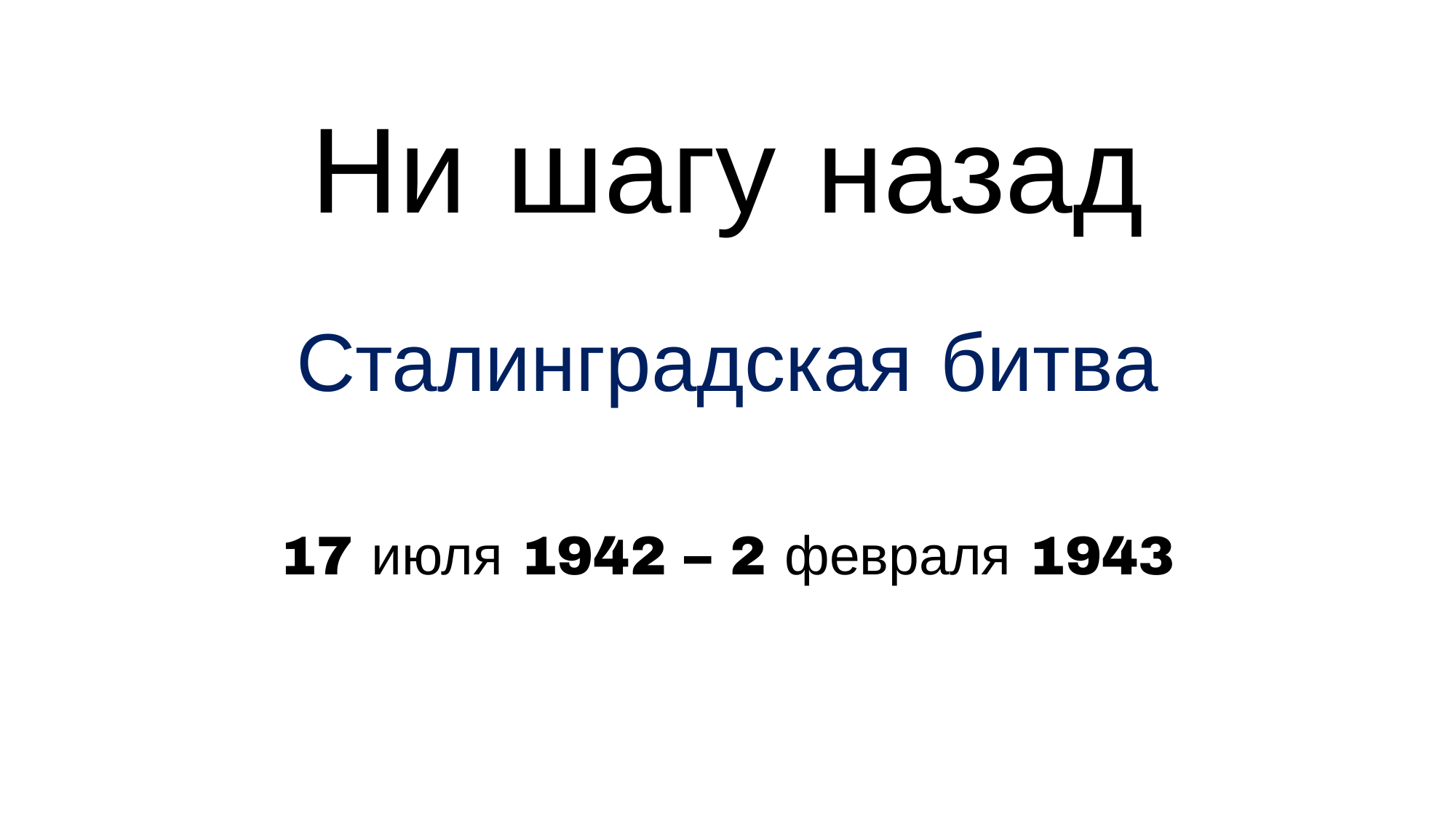

# Ни шагу назад
Сталинградская битва

17 июля 1942 – 2 февраля 1943